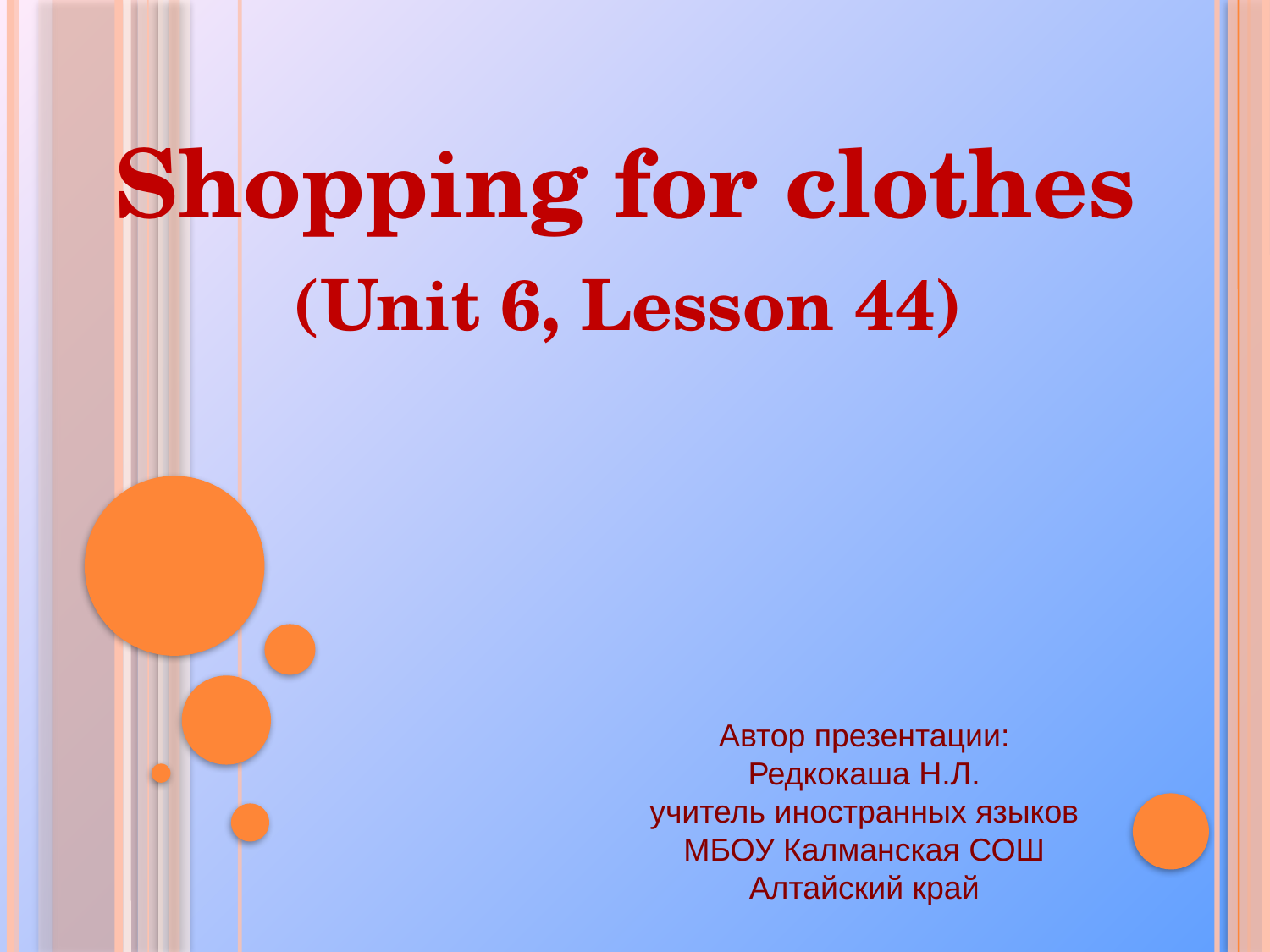

Shopping for clothes
(Unit 6, Lesson 44)
Автор презентации:
Редкокаша Н.Л.
учитель иностранных языков
МБОУ Калманская СОШ
Алтайский край